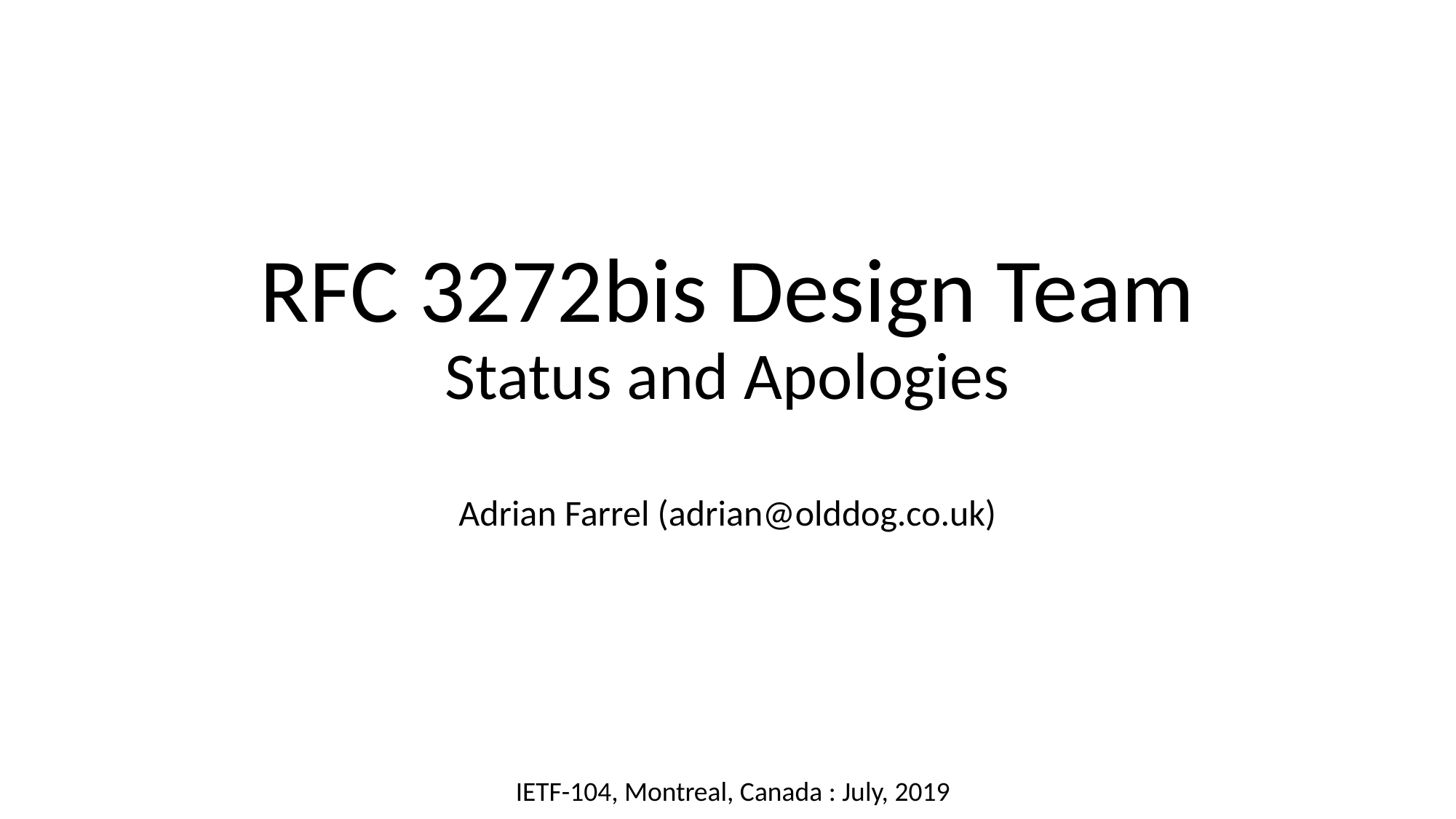

# RFC 3272bis Design Team Status and Apologies

Adrian Farrel (adrian@olddog.co.uk)
IETF-104, Montreal, Canada : July, 2019